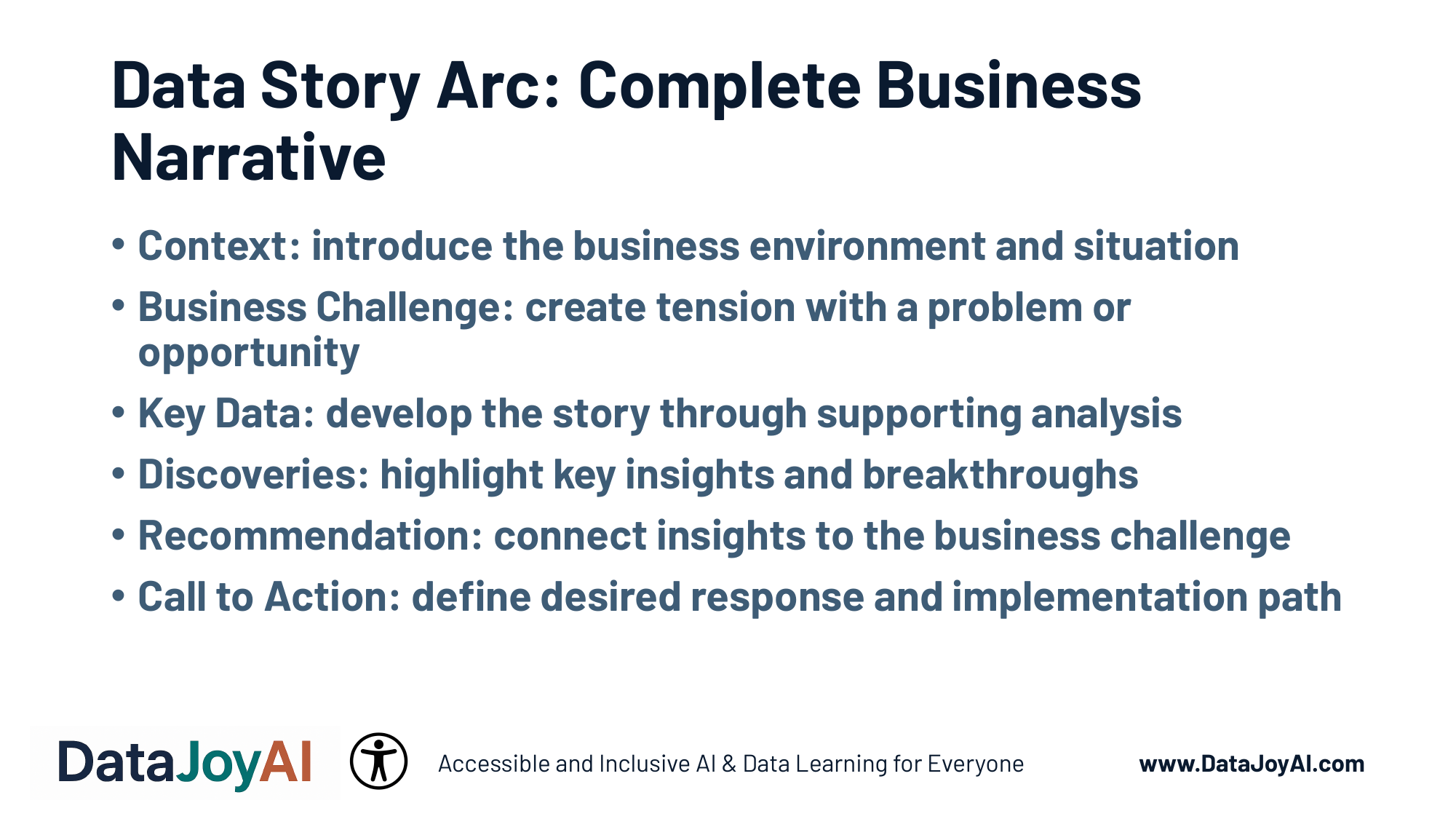

# Data Story Arc: Complete Business Narrative
Context: introduce the business environment and situation
Business Challenge: create tension with a problem or opportunity
Key Data: develop the story through supporting analysis
Discoveries: highlight key insights and breakthroughs
Recommendation: connect insights to the business challenge
Call to Action: define desired response and implementation path